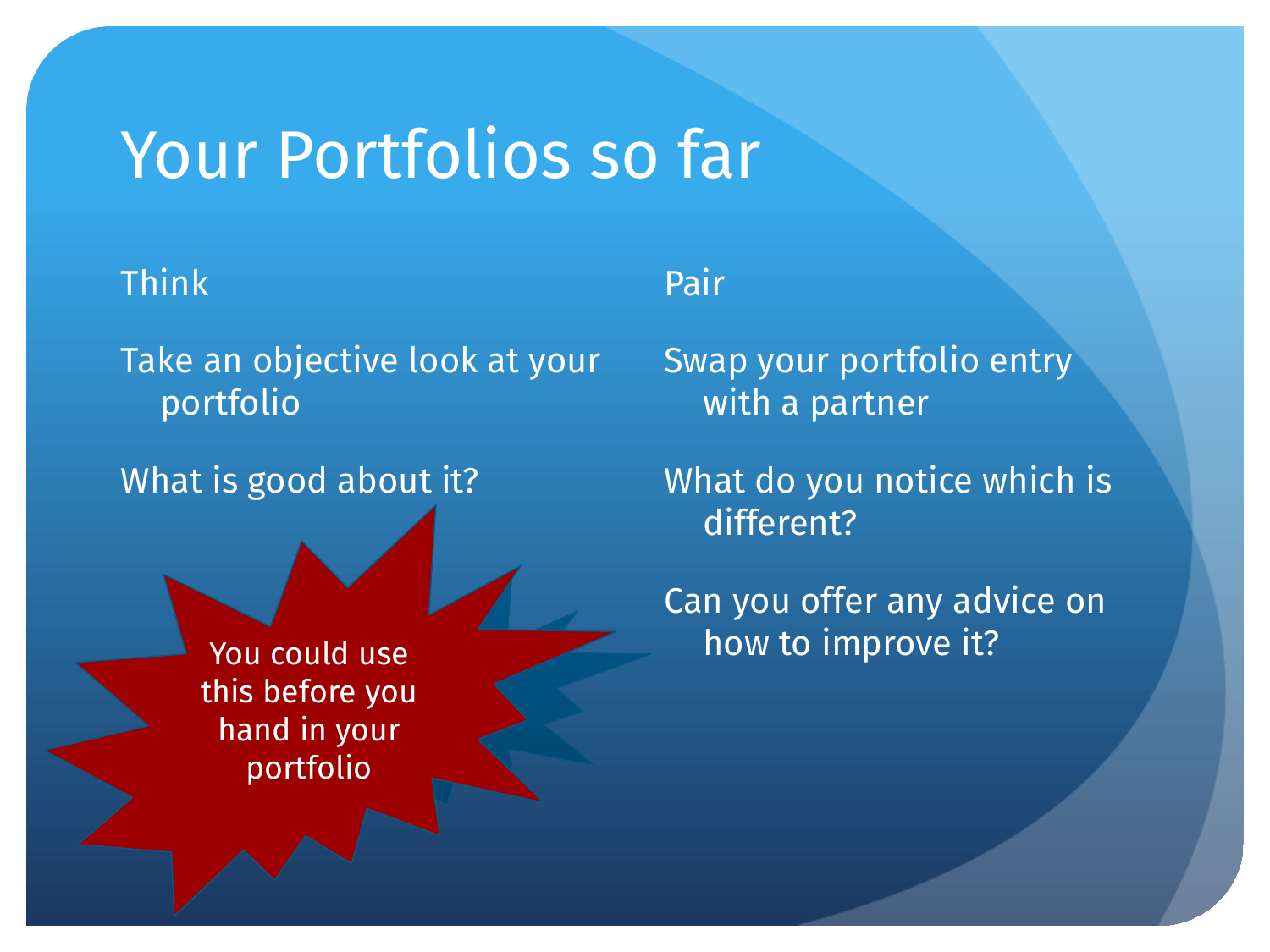

# Your Portfolios so far
Think
Take an objective look at your portfolio
What is good about it?

Pair
Swap your portfolio entry with a partner
What do you notice which is different?
Can you offer any advice on how to improve it?

You could use this before you hand in your portfolio